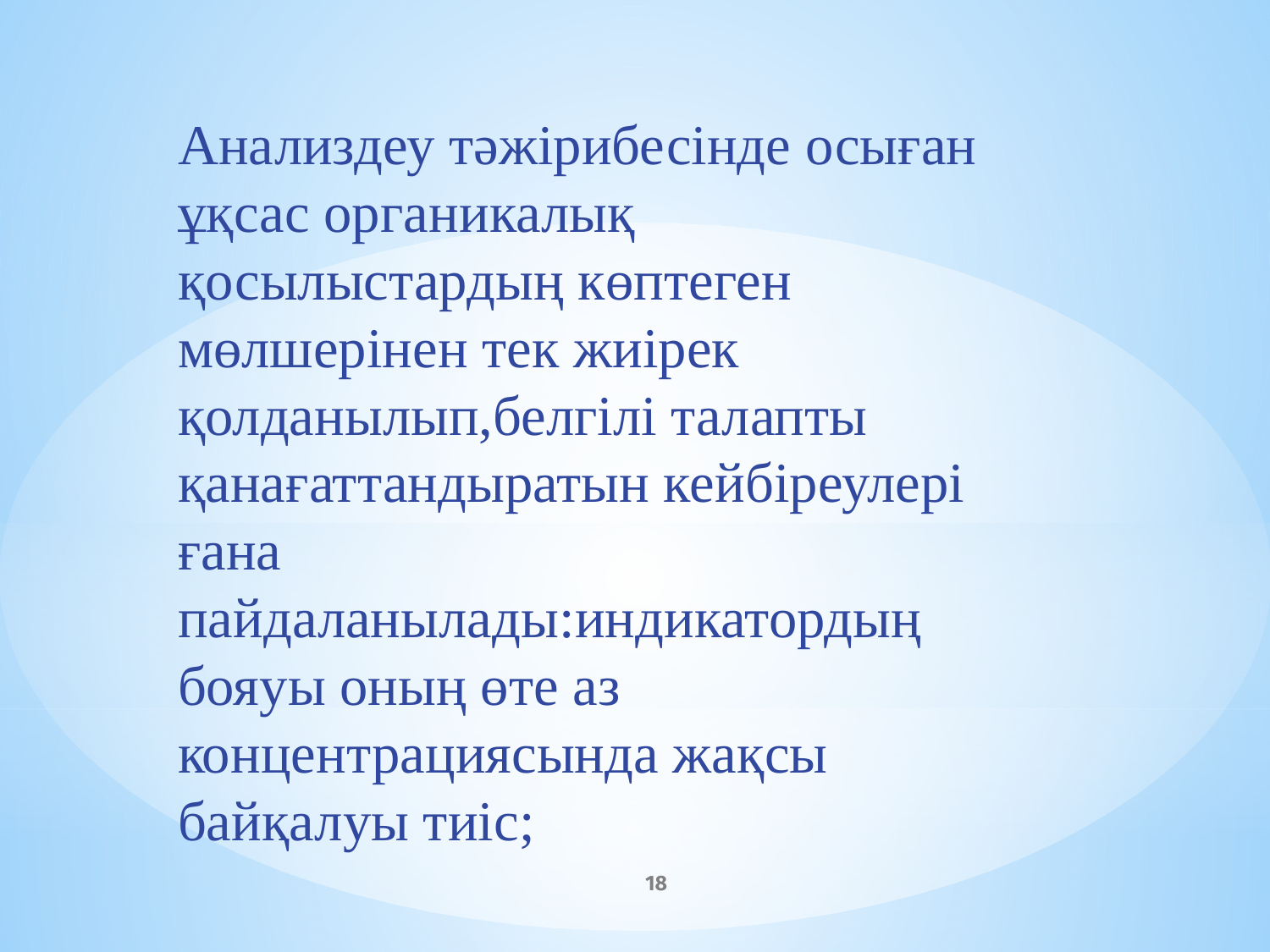

Анализдеу тәжірибесінде осыған ұқсас органикалық қосылыстардың көптеген мөлшерінен тек жиірек қолданылып,белгілі талапты қанағаттандыратын кейбіреулері ғана пайдаланылады:индикатордың бояуы оның өте аз концентрациясында жақсы байқалуы тиіс;
18